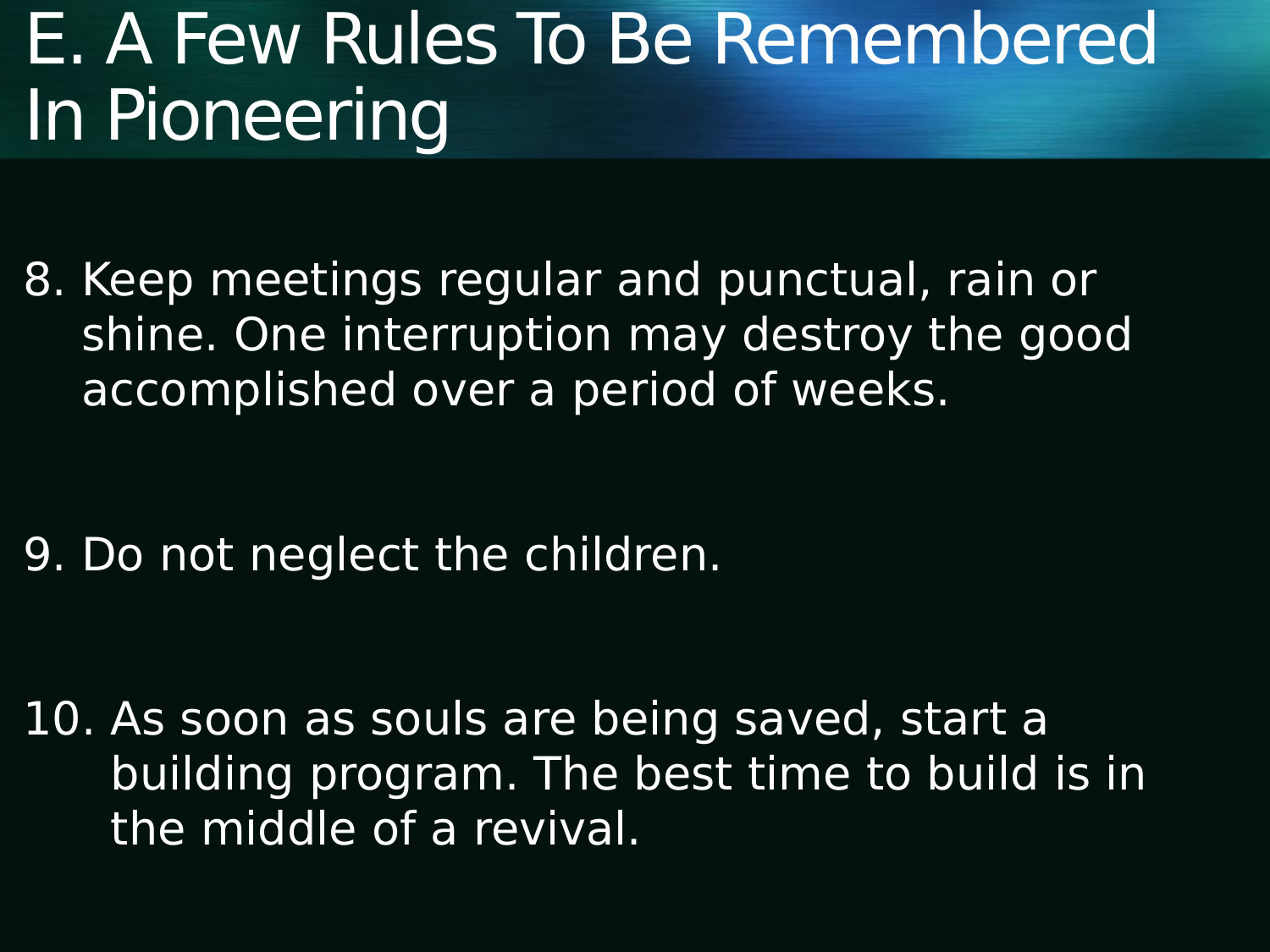

# E. A Few Rules To Be Remembered In Pioneering
8. Keep meetings regular and punctual, rain or
    shine. One interruption may destroy the good
    accomplished over a period of weeks.

9. Do not neglect the children.

10. As soon as souls are being saved, start a
      building program. The best time to build is in
      the middle of a revival.